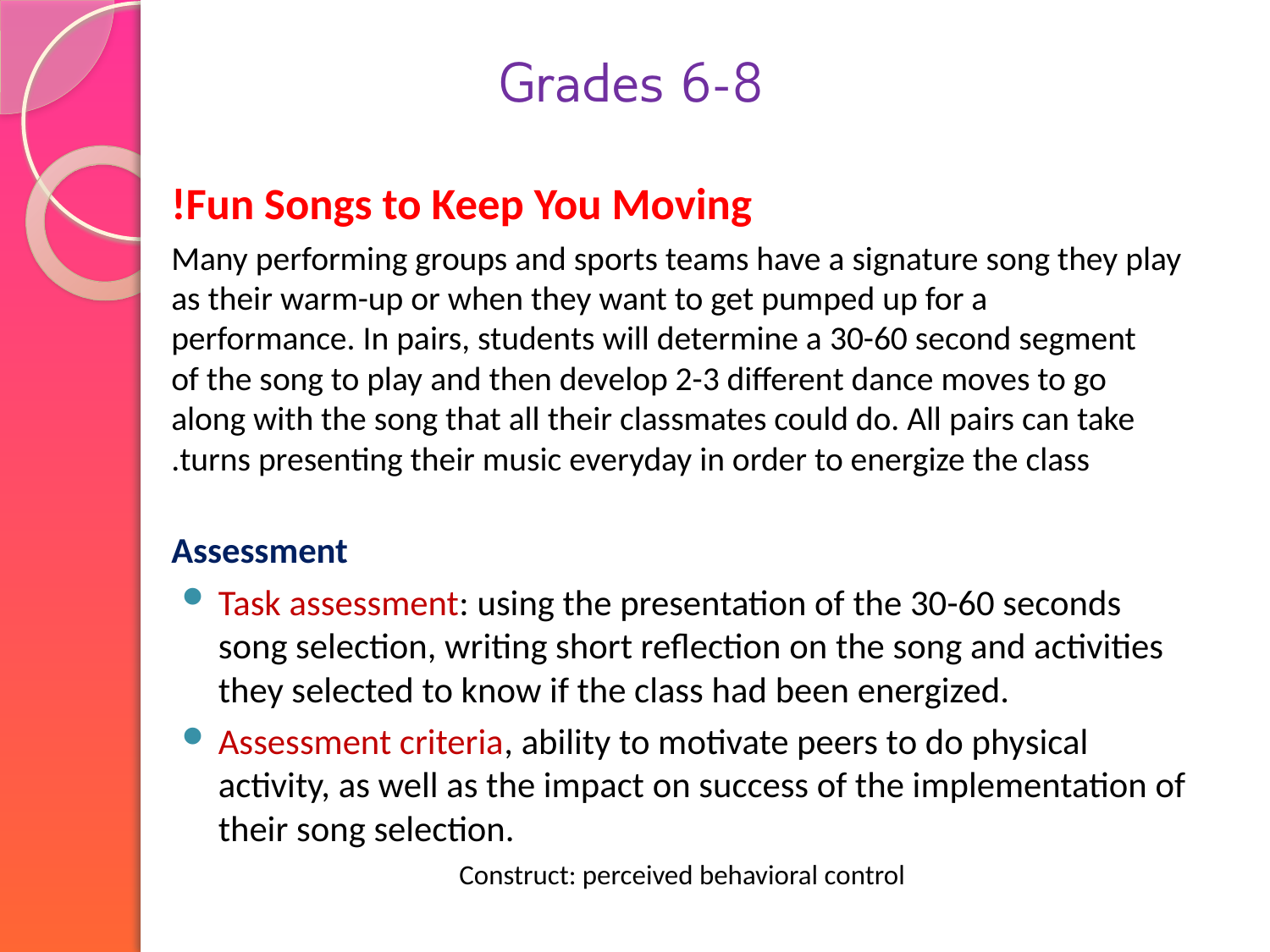

# Grades 6-8
Fun Songs to Keep You Moving!
Many performing groups and sports teams have a signature song they play as their warm-up or when they want to get pumped up for a performance. In pairs, students will determine a 30-60 second segment of the song to play and then develop 2-3 different dance moves to go along with the song that all their classmates could do. All pairs can take turns presenting their music everyday in order to energize the class.

Assessment
Task assessment: using the presentation of the 30-60 seconds song selection, writing short reflection on the song and activities they selected to know if the class had been energized.
Assessment criteria, ability to motivate peers to do physical activity, as well as the impact on success of the implementation of their song selection.
Construct: perceived behavioral control